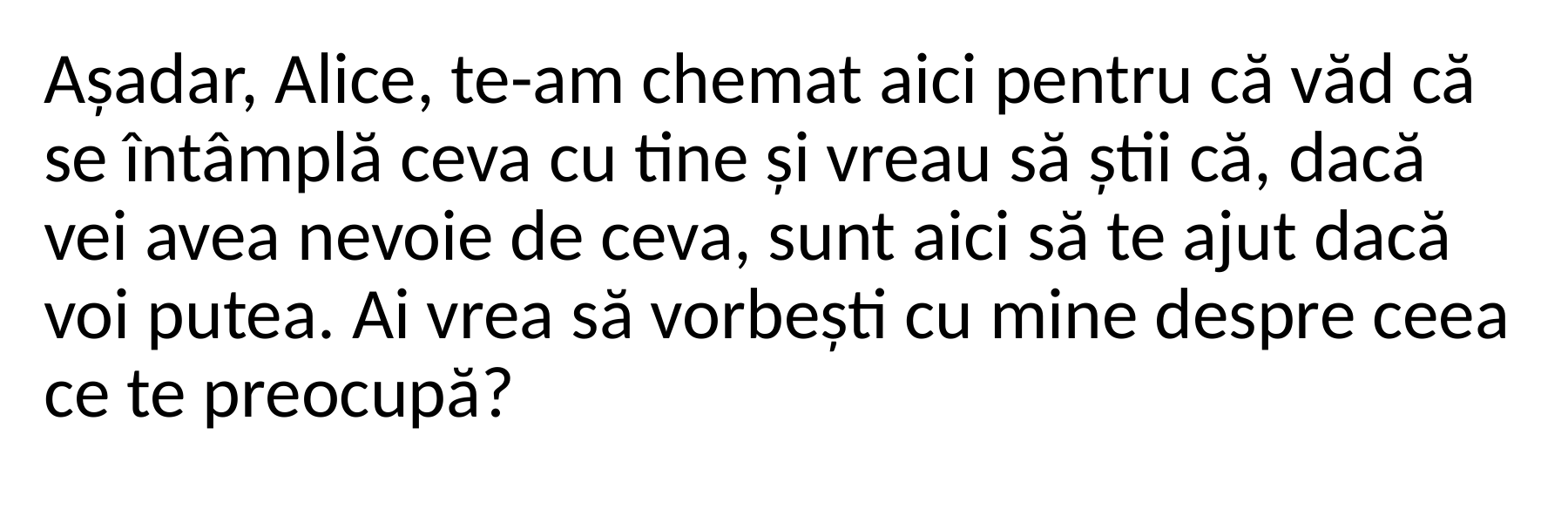

Așadar, Alice, te-am chemat aici pentru că văd că se întâmplă ceva cu tine și vreau să știi că, dacă vei avea nevoie de ceva, sunt aici să te ajut dacă voi putea. Ai vrea să vorbești cu mine despre ceea ce te preocupă?